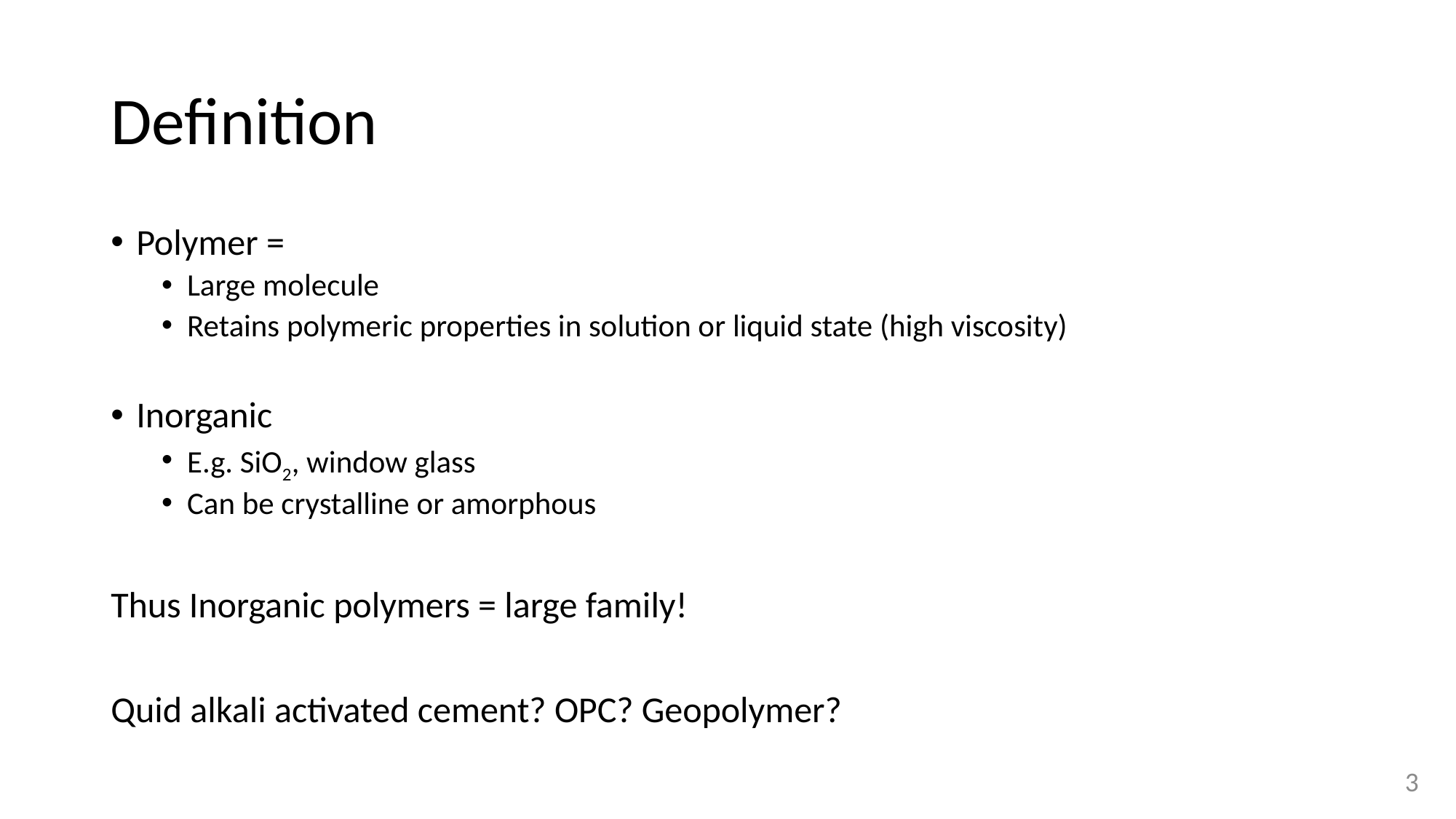

# Definition
Polymer =
Large molecule
Retains polymeric properties in solution or liquid state (high viscosity)

Inorganic
E.g. SiO2, window glass
Can be crystalline or amorphous

Thus Inorganic polymers = large family!

Quid alkali activated cement? OPC? Geopolymer?
3